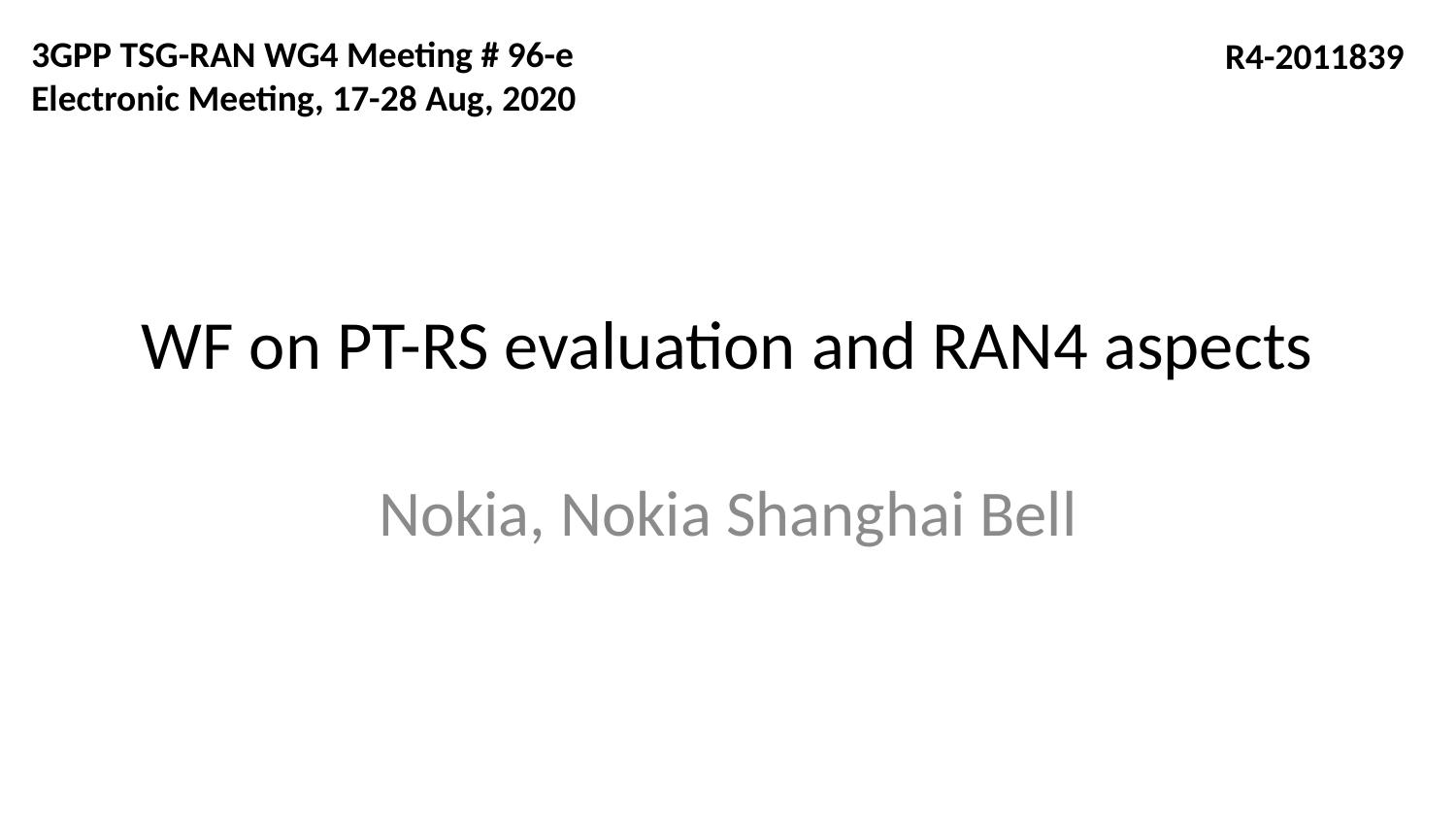

3GPP TSG-RAN WG4 Meeting # 96-e Electronic Meeting, 17-28 Aug, 2020
R4-2011839
# WF on PT-RS evaluation and RAN4 aspects
Nokia, Nokia Shanghai Bell